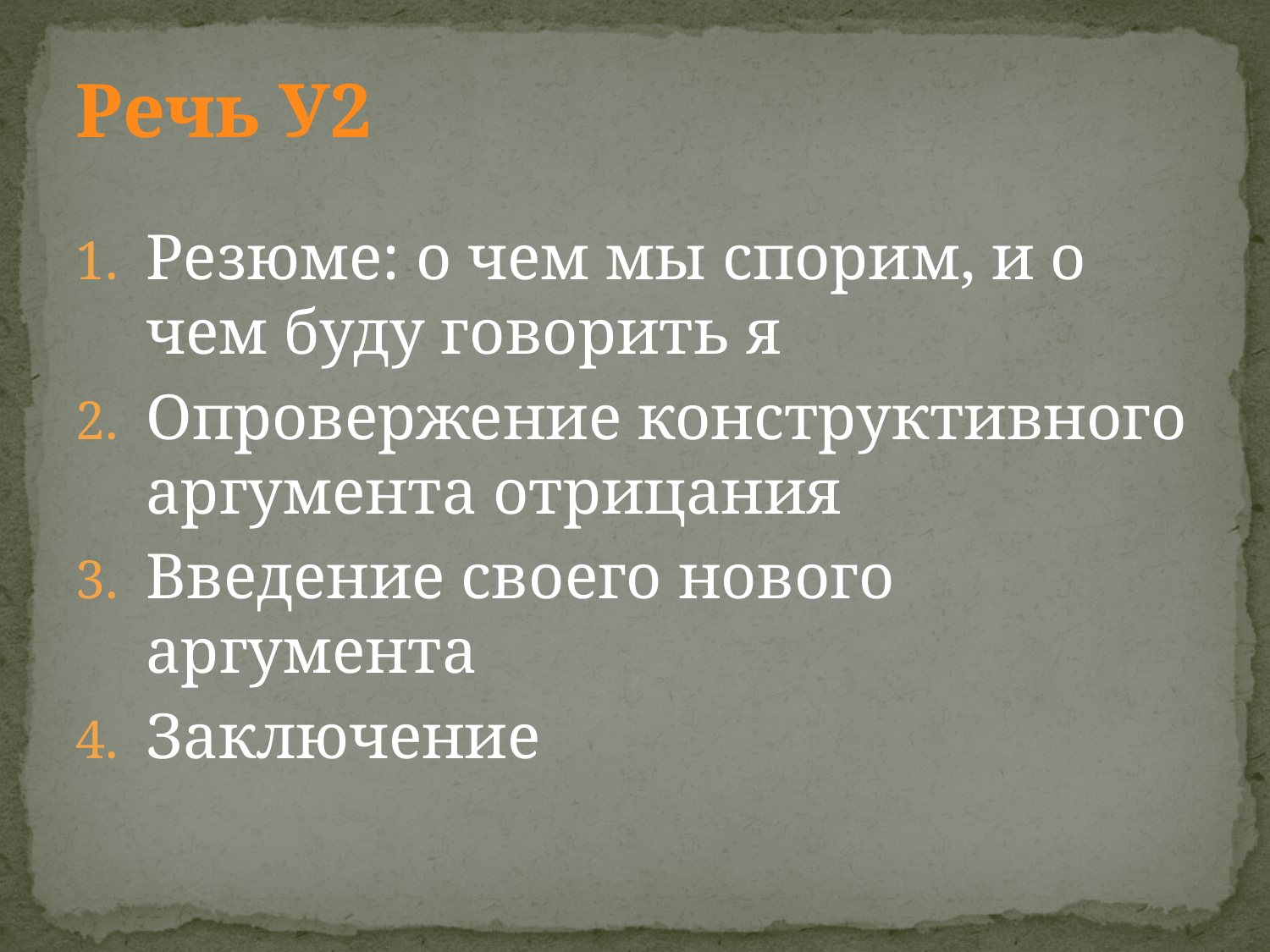

# Речь У2
Резюме: о чем мы спорим, и о чем буду говорить я
Опровержение конструктивного аргумента отрицания
Введение своего нового аргумента
Заключение